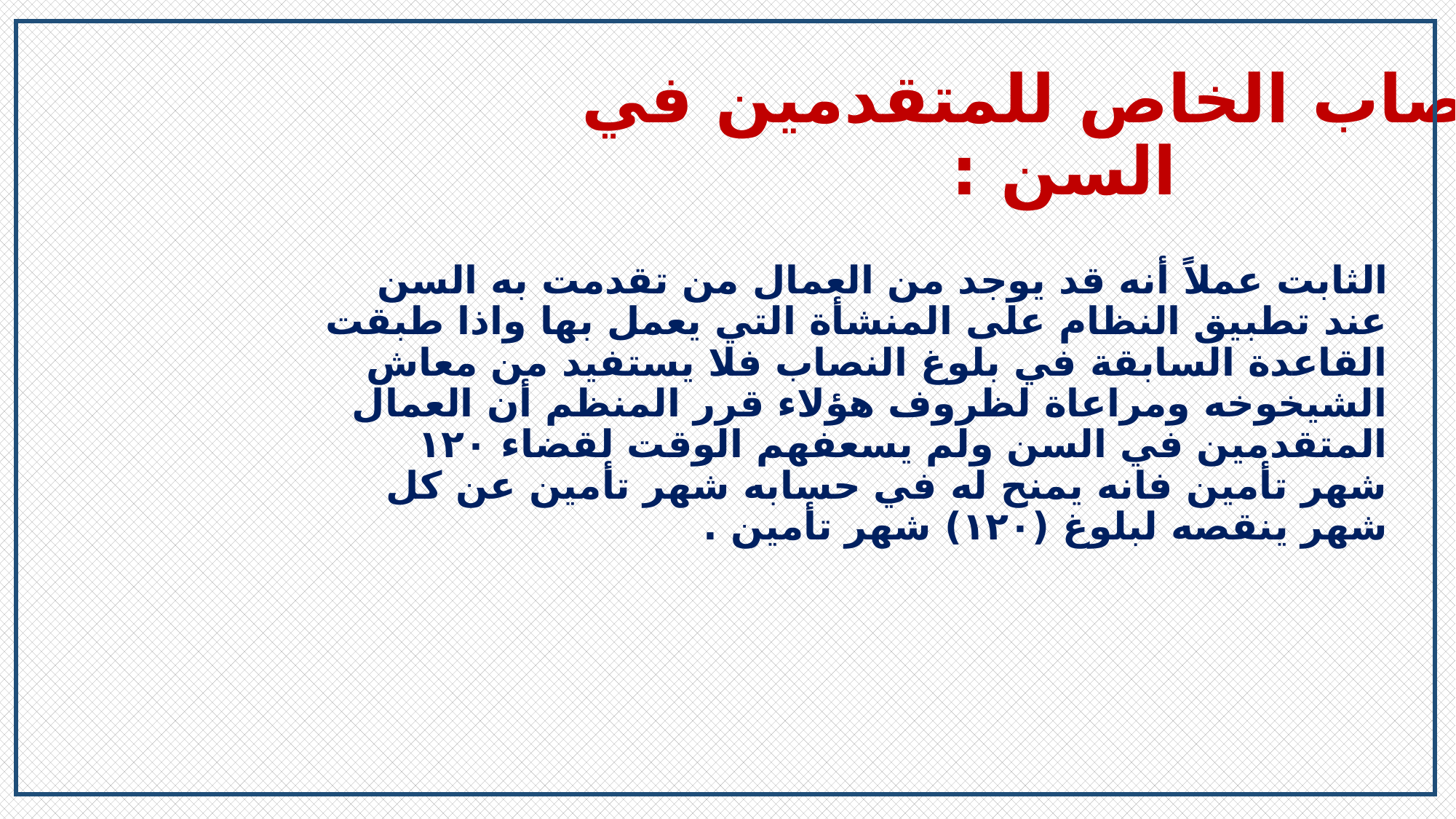

# النصاب الخاص للمتقدمين في السن :

الثابت عملاً أنه قد يوجد من العمال من تقدمت به السن عند تطبيق النظام على المنشأة التي يعمل بها واذا طبقت القاعدة السابقة في بلوغ النصاب فلا يستفيد من معاش الشيخوخه ومراعاة لظروف هؤلاء قرر المنظم أن العمال المتقدمين في السن ولم يسعفهم الوقت لقضاء ١٢٠ شهر تأمين فانه يمنح له في حسابه شهر تأمين عن كل شهر ينقصه لبلوغ (١٢٠) شهر تأمين .